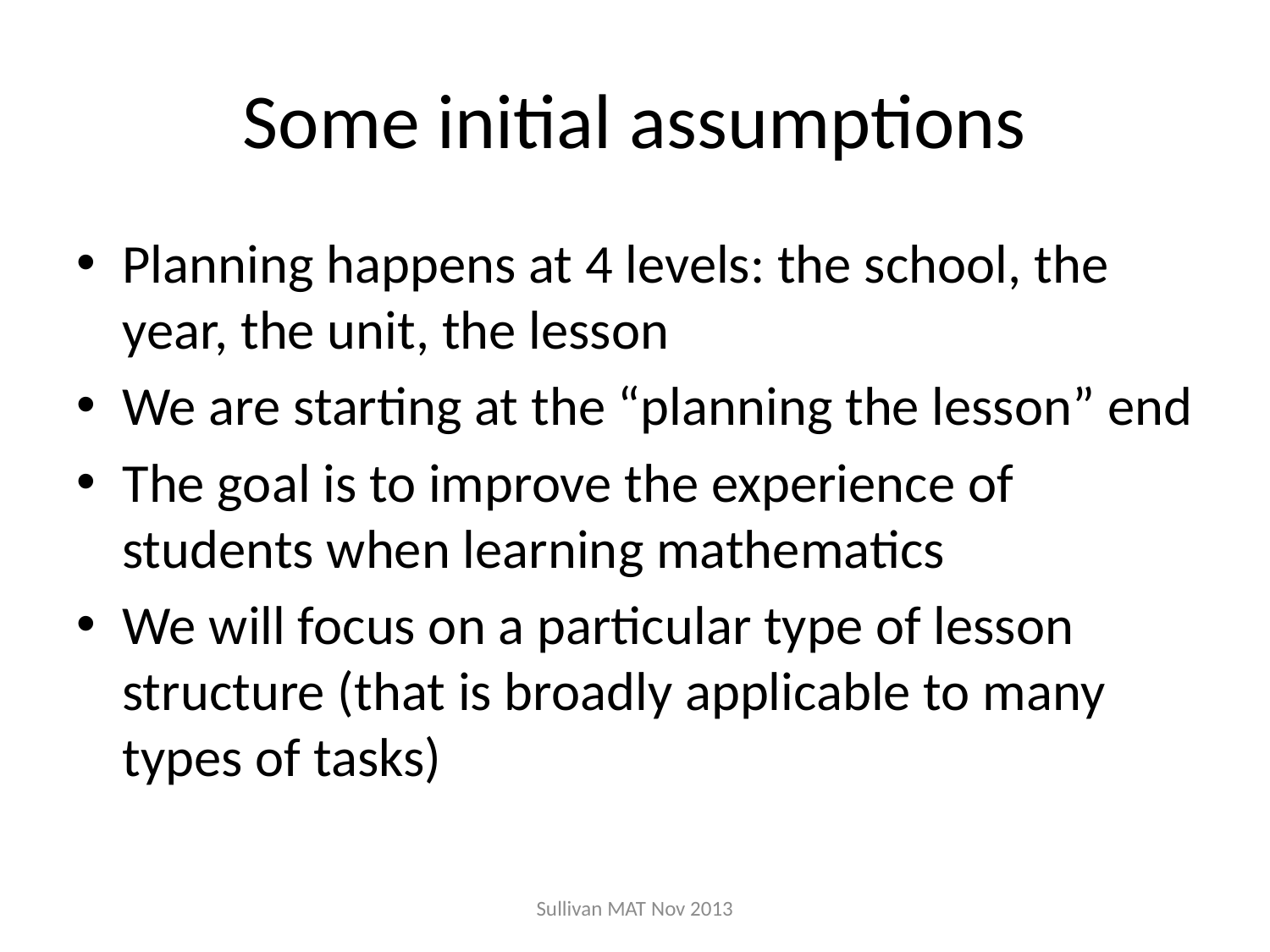

# Some initial assumptions
Planning happens at 4 levels: the school, the year, the unit, the lesson
We are starting at the “planning the lesson” end
The goal is to improve the experience of students when learning mathematics
We will focus on a particular type of lesson structure (that is broadly applicable to many types of tasks)
Sullivan MAT Nov 2013